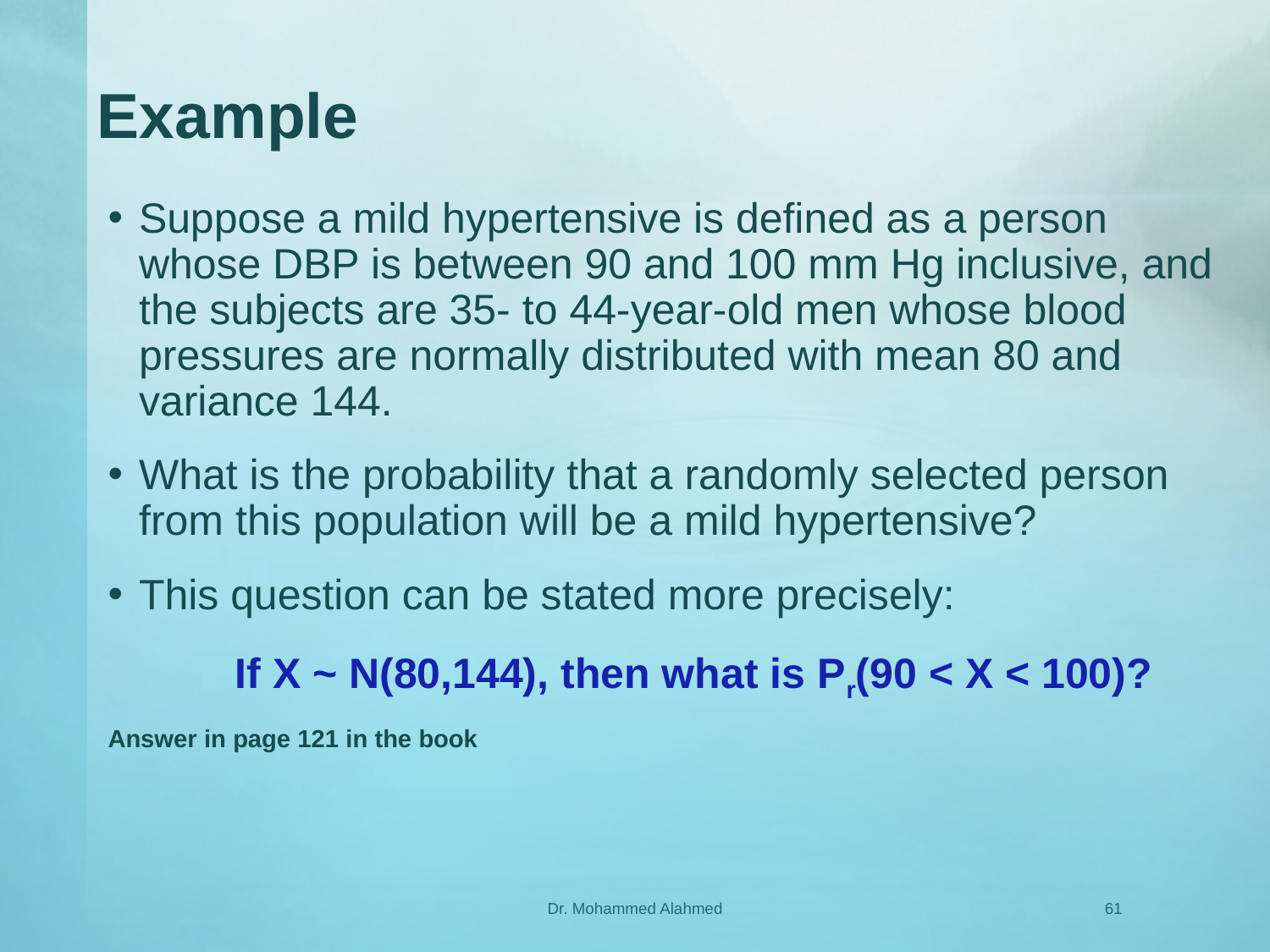

# Example
Suppose a mild hypertensive is defined as a person whose DBP is between 90 and 100 mm Hg inclusive, and the subjects are 35- to 44-year-old men whose blood pressures are normally distributed with mean 80 and variance 144.
What is the probability that a randomly selected person from this population will be a mild hypertensive?
This question can be stated more precisely:
	If X ~ N(80,144), then what is Pr(90 < X < 100)?
Answer in page 121 in the book
Dr. Mohammed Alahmed
61